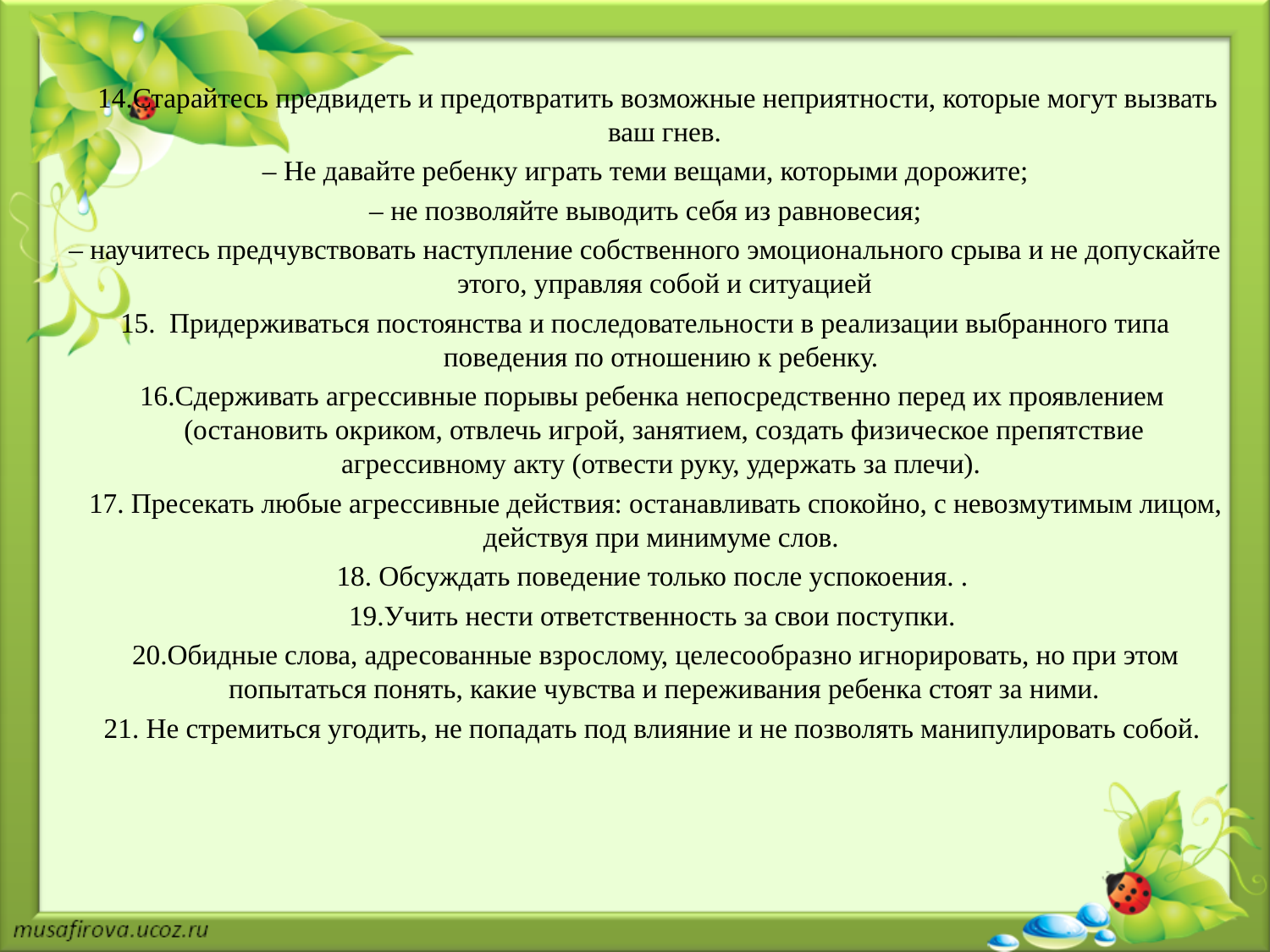

14.Старайтесь предвидеть и предотвратить возможные неприятности, которые могут вызвать ваш гнев.
– Не давайте ребенку играть теми вещами, которыми дорожите;
– не позволяйте выводить себя из равновесия;
– научитесь предчувствовать наступление собственного эмоционального срыва и не допускайте этого, управляя собой и ситуацией
15.  Придерживаться постоянства и последовательности в реализации выбранного типа поведения по отношению к ребенку.
  16.Сдерживать агрессивные порывы ребенка непосредственно перед их проявлением (остановить окриком, отвлечь игрой, занятием, создать физическое препятствие агрессивному акту (отвести руку, удержать за плечи).
   17. Пресекать любые агрессивные действия: останавливать спокойно, с невозмутимым лицом, действуя при минимуме слов.
   18. Обсуждать поведение только после успокоения. .
   19.Учить нести ответственность за свои поступки.
   20.Обидные слова, адресованные взрослому, целесообразно игнорировать, но при этом попытаться понять, какие чувства и переживания ребенка стоят за ними.
   21. Не стремиться угодить, не попадать под влияние и не позволять манипулировать собой.